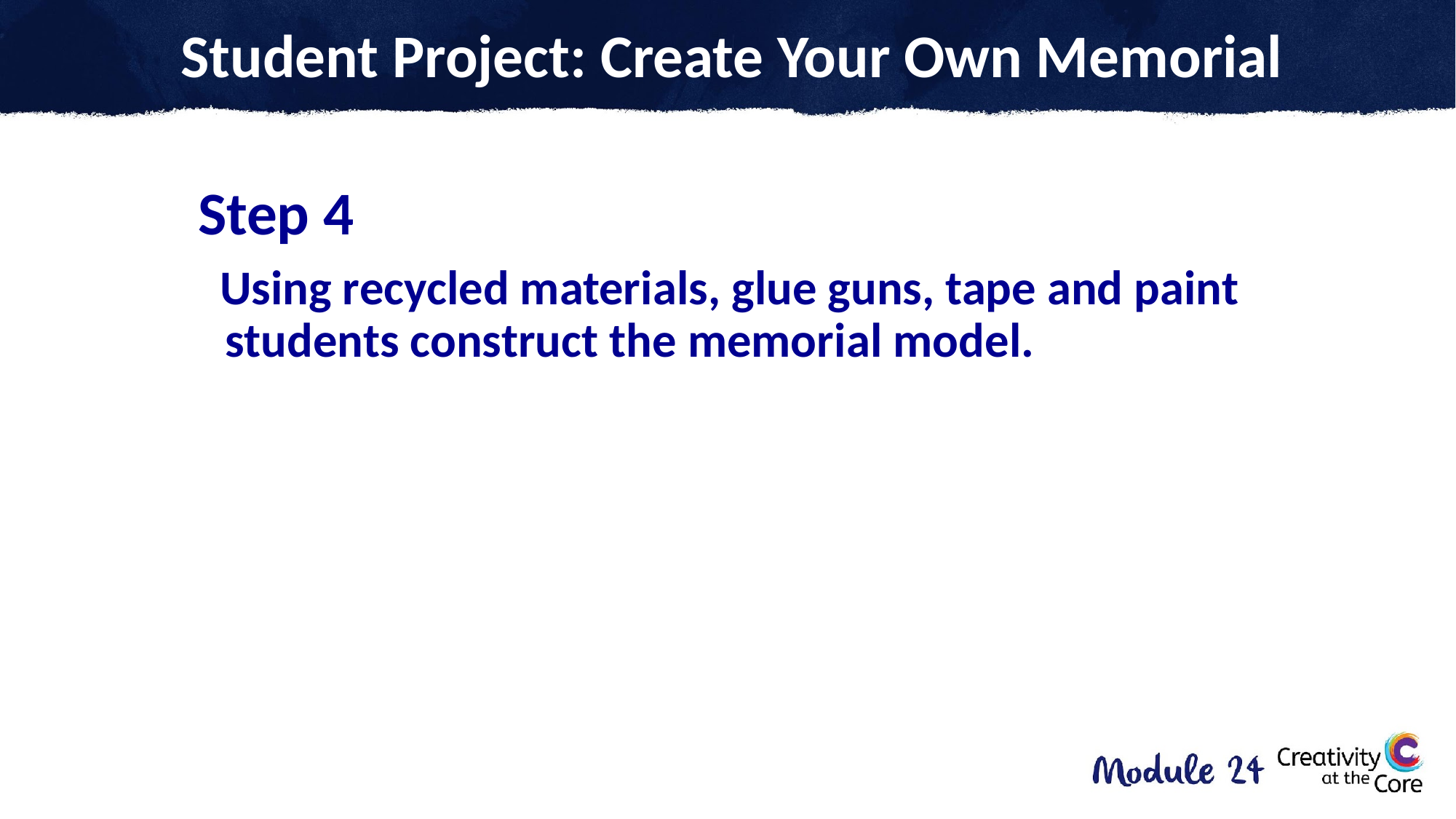

# Student Project: Create Your Own Memorial
Step 4
  Using recycled materials, glue guns, tape and paint students construct the memorial model.